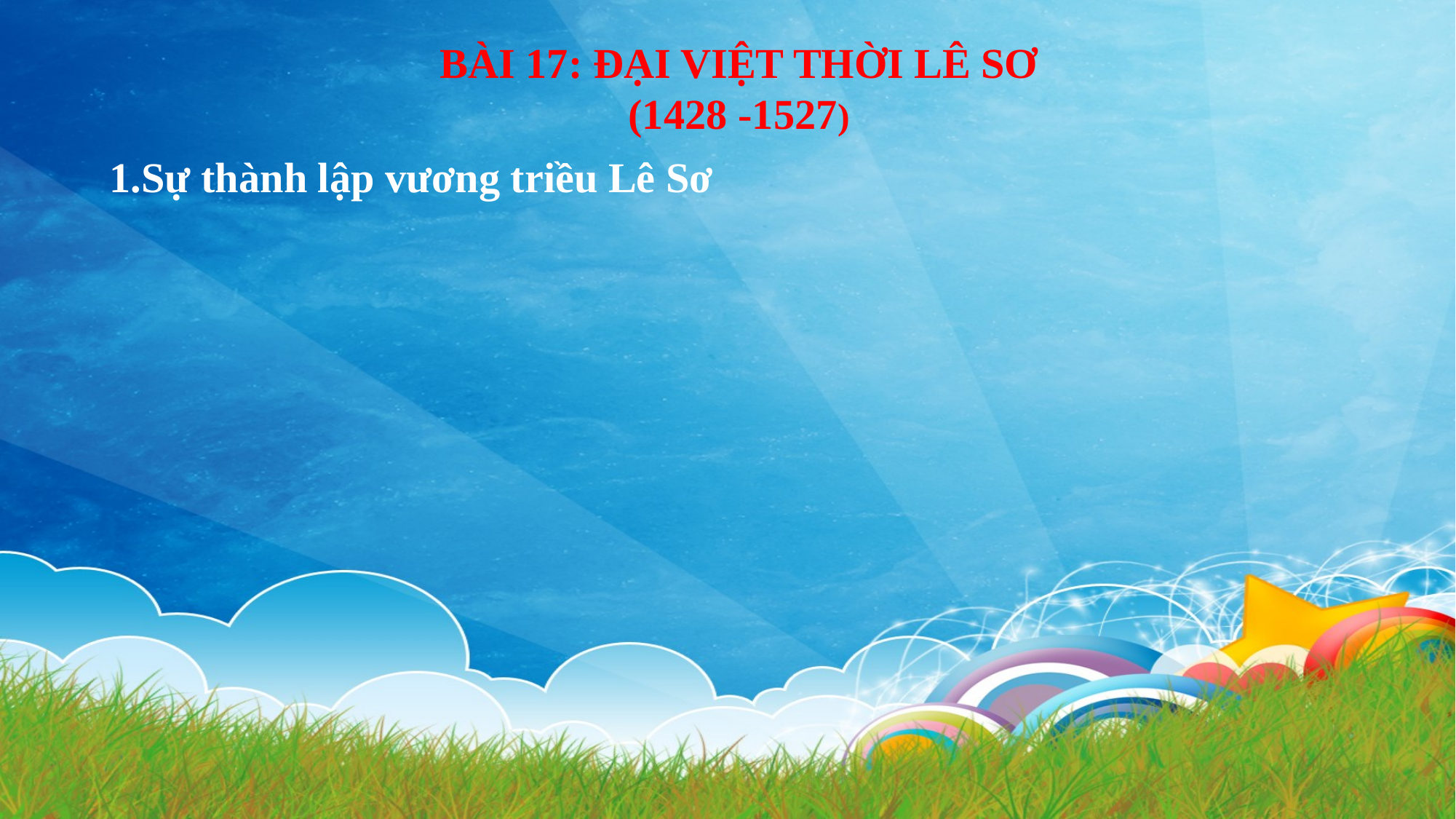

BÀI 17: ĐẠI VIỆT THỜI LÊ SƠ
(1428 -1527)
1.Sự thành lập vương triều Lê Sơ